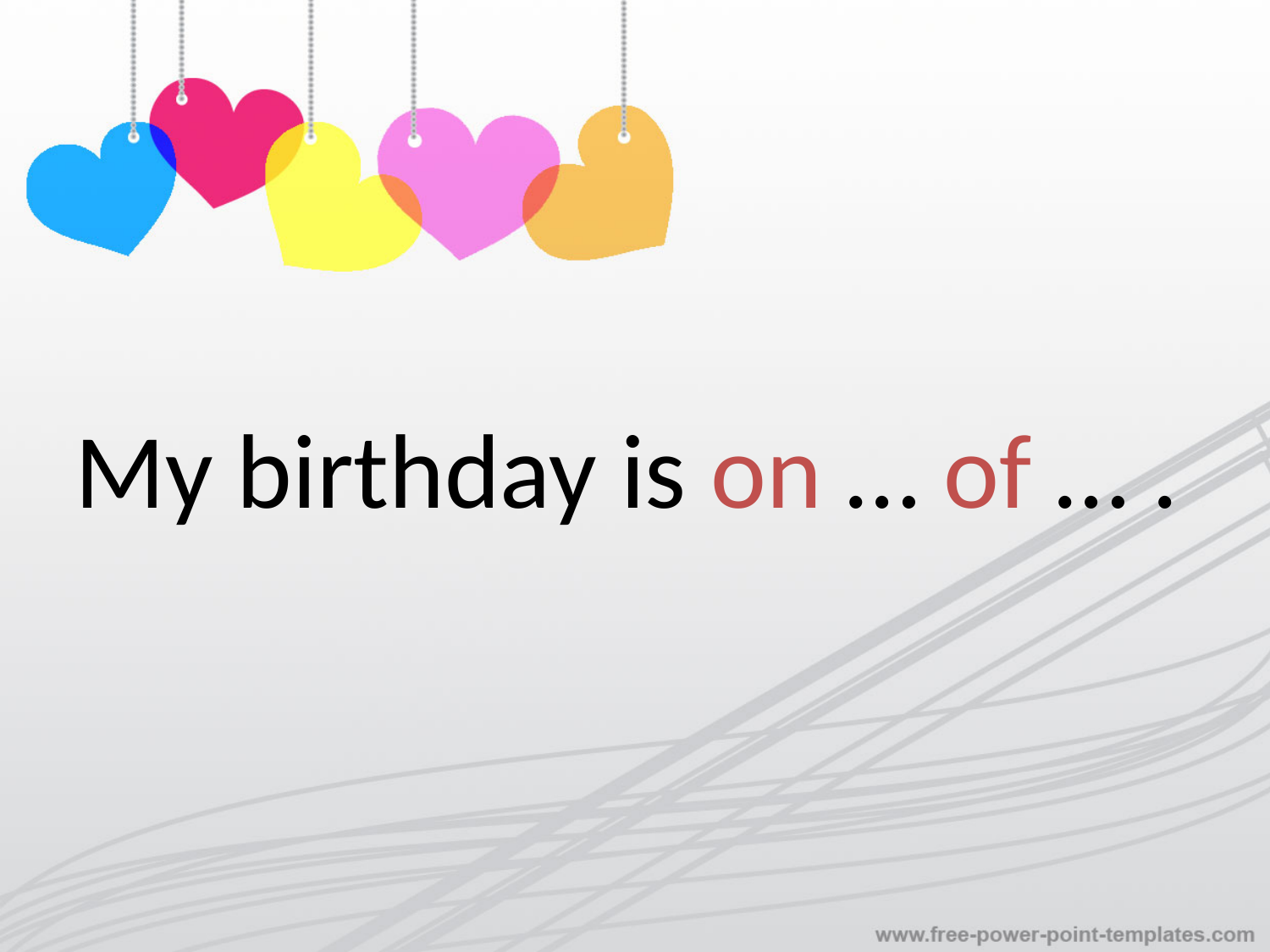

My birthday is on … of … .